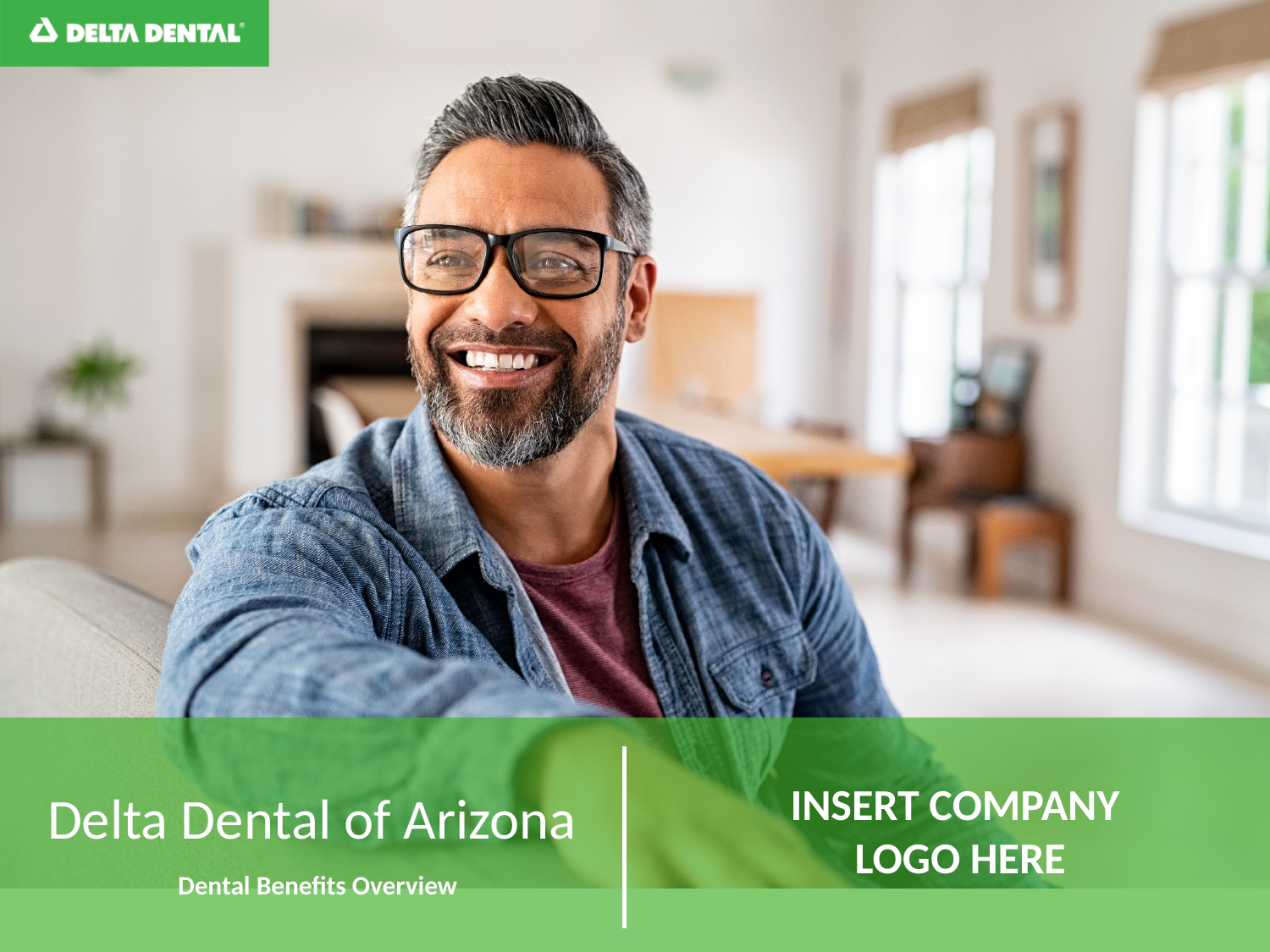

INSERT COMPANY
LOGO HERE
Dental Benefits Overview